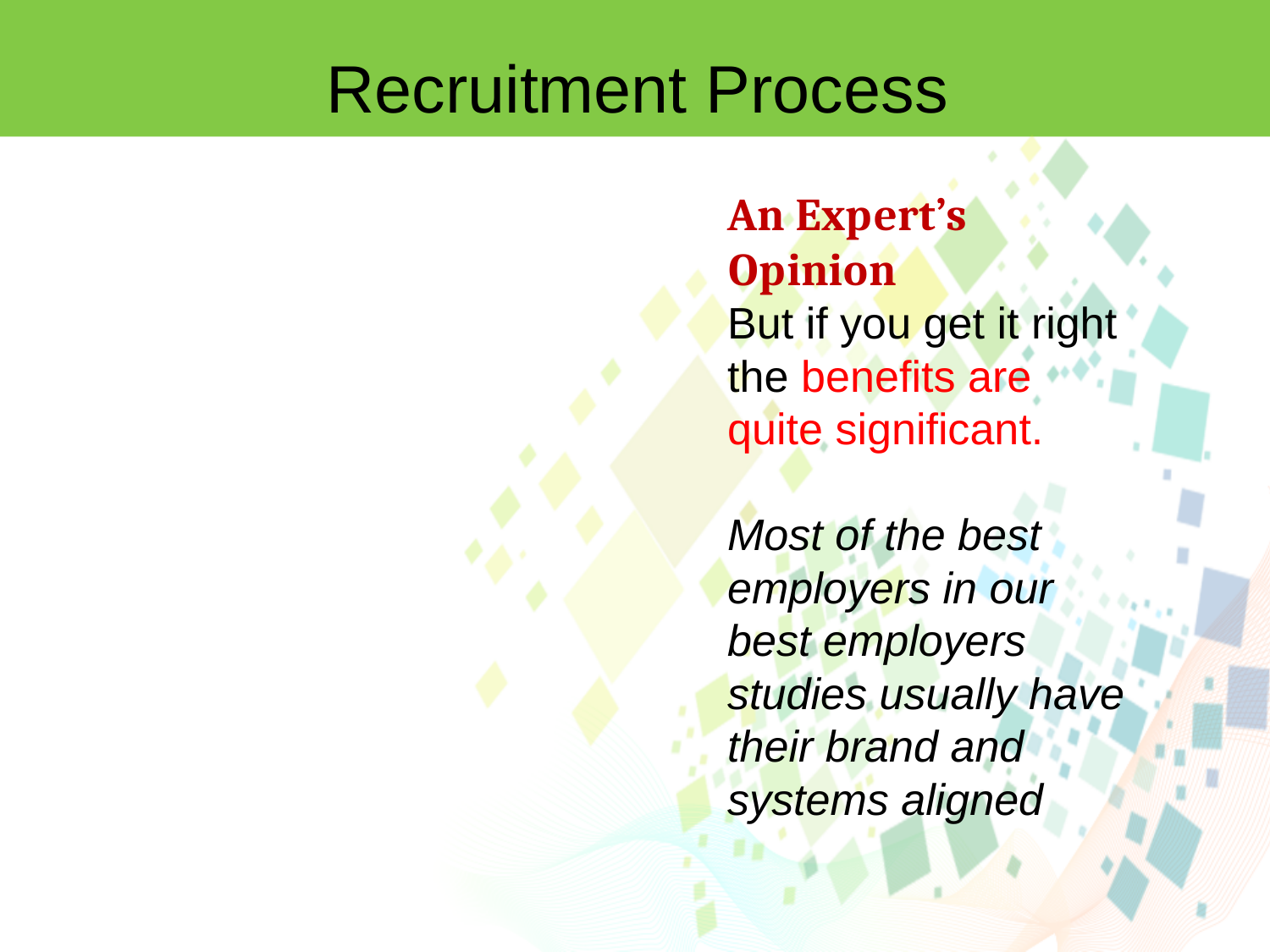

Recruitment Process
An Expert’s Opinion
But if you get it right the benefits are quite significant.

Most of the best employers in our best employers studies usually have their brand and systems aligned